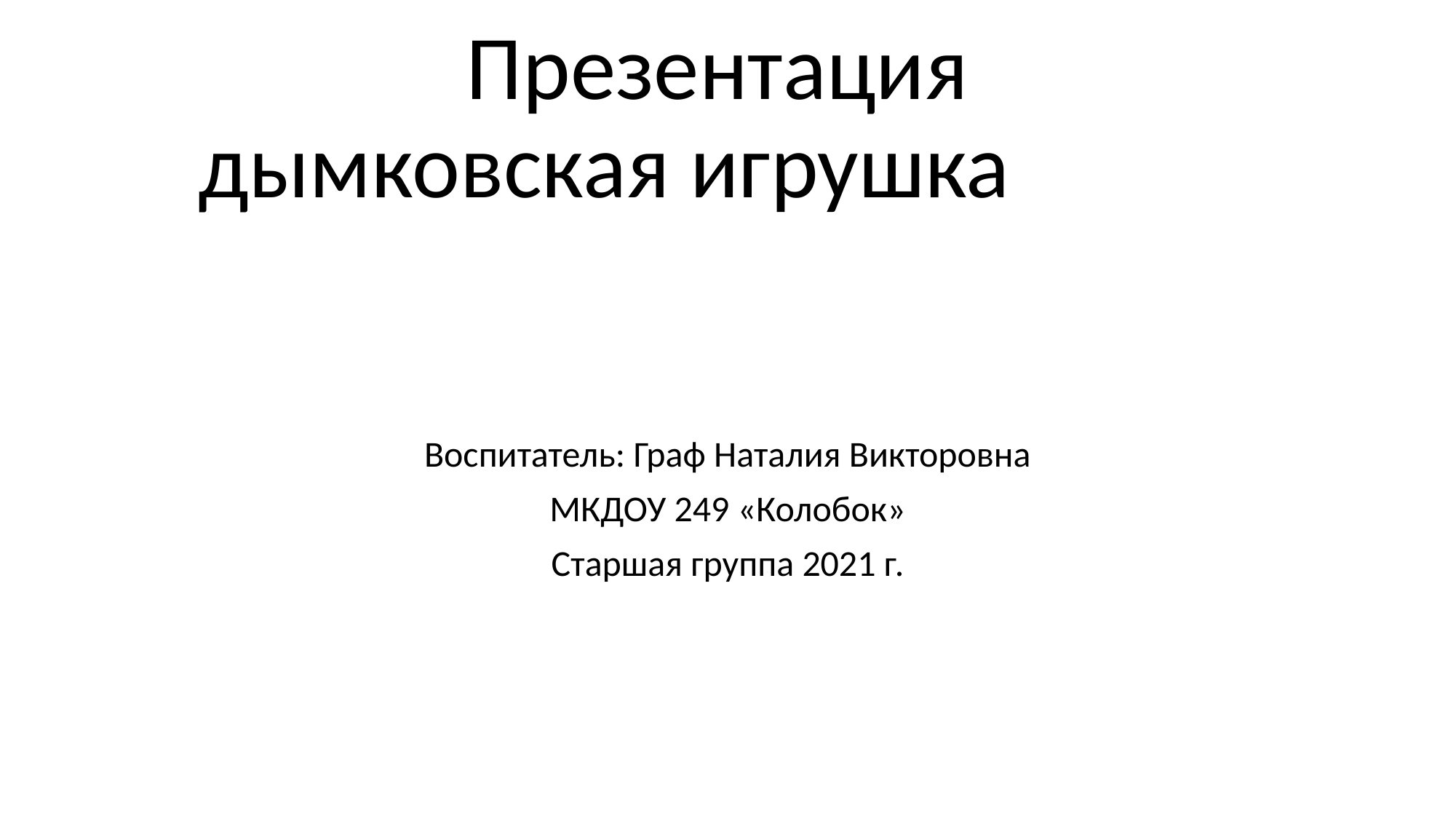

# Презентация дымковская игрушка
Воспитатель: Граф Наталия Викторовна
МКДОУ 249 «Колобок»
Старшая группа 2021 г.